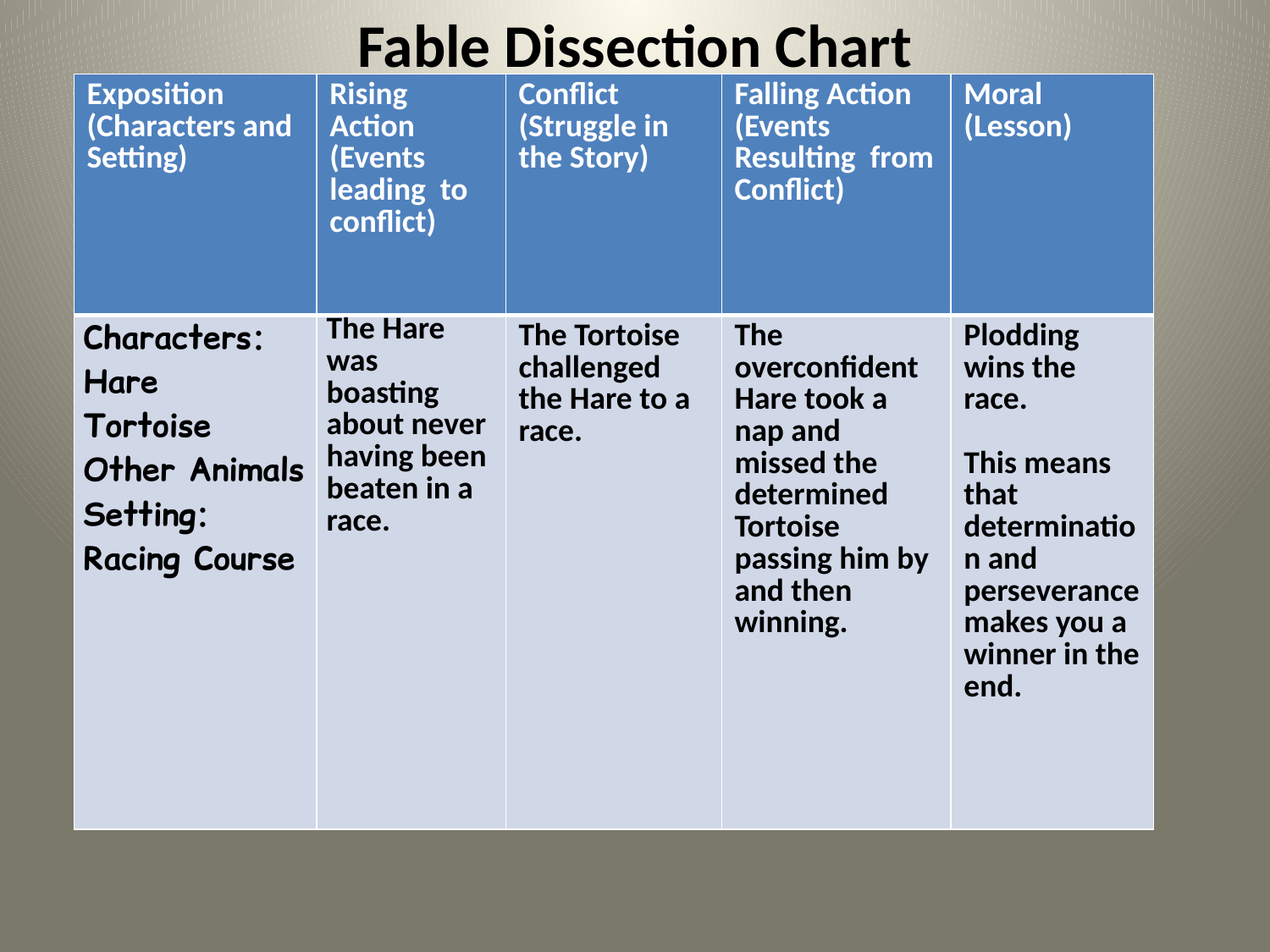

# Fable Dissection Chart
| Exposition (Characters and Setting) | Rising Action (Events leading to conflict) | Conflict (Struggle in the Story) | Falling Action (Events Resulting from Conflict) | Moral (Lesson) |
| --- | --- | --- | --- | --- |
| Characters: Hare Tortoise Other Animals Setting: Racing Course | The Hare was boasting about never having been beaten in a race. | The Tortoise challenged the Hare to a race. | The overconfident Hare took a nap and missed the determined Tortoise passing him by and then winning. | Plodding wins the race.   This means that determination and perseverance makes you a winner in the end. |